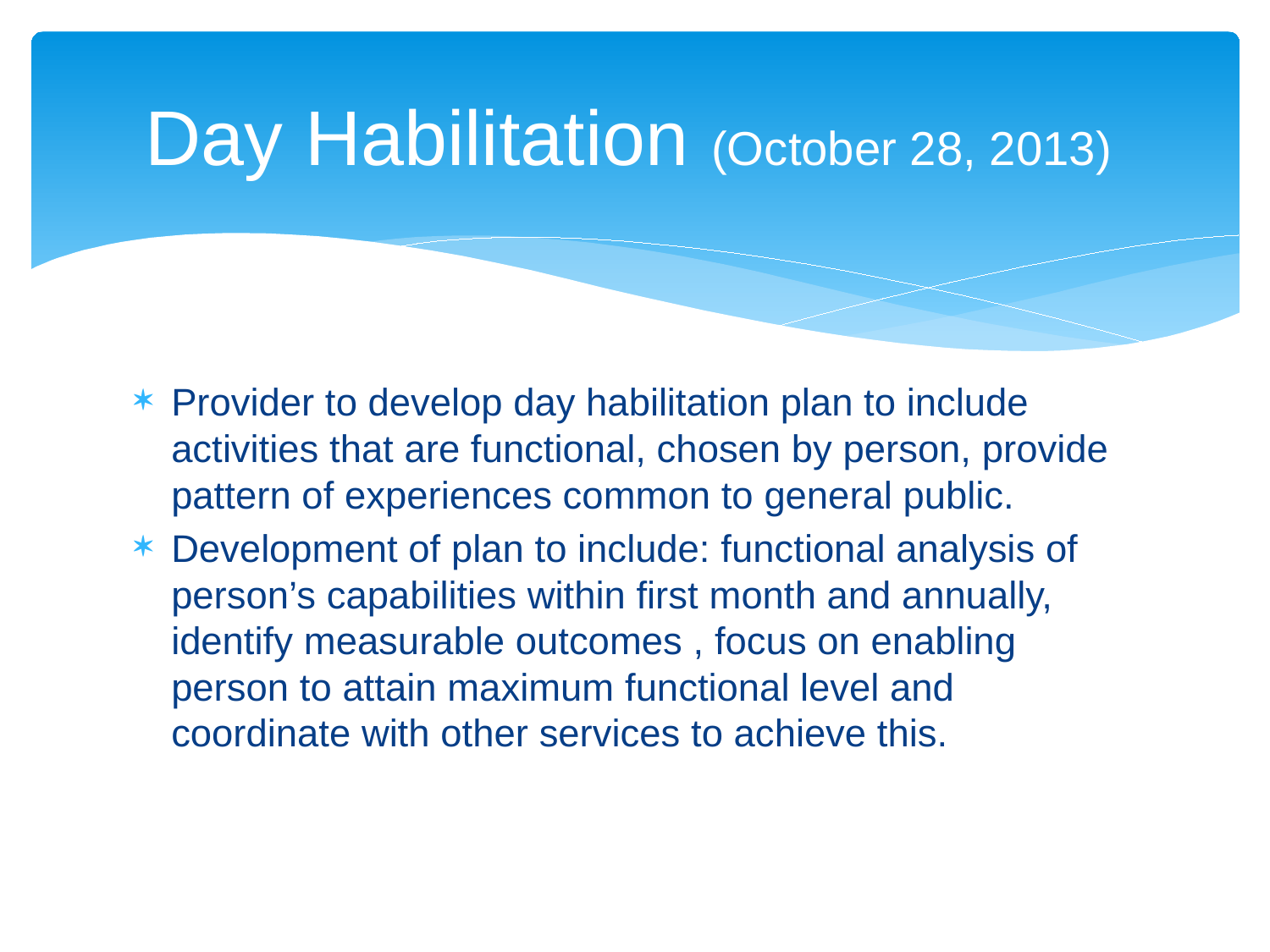

# Day Habilitation (October 28, 2013)
Provider to develop day habilitation plan to include activities that are functional, chosen by person, provide pattern of experiences common to general public.
Development of plan to include: functional analysis of person’s capabilities within first month and annually, identify measurable outcomes , focus on enabling person to attain maximum functional level and coordinate with other services to achieve this.